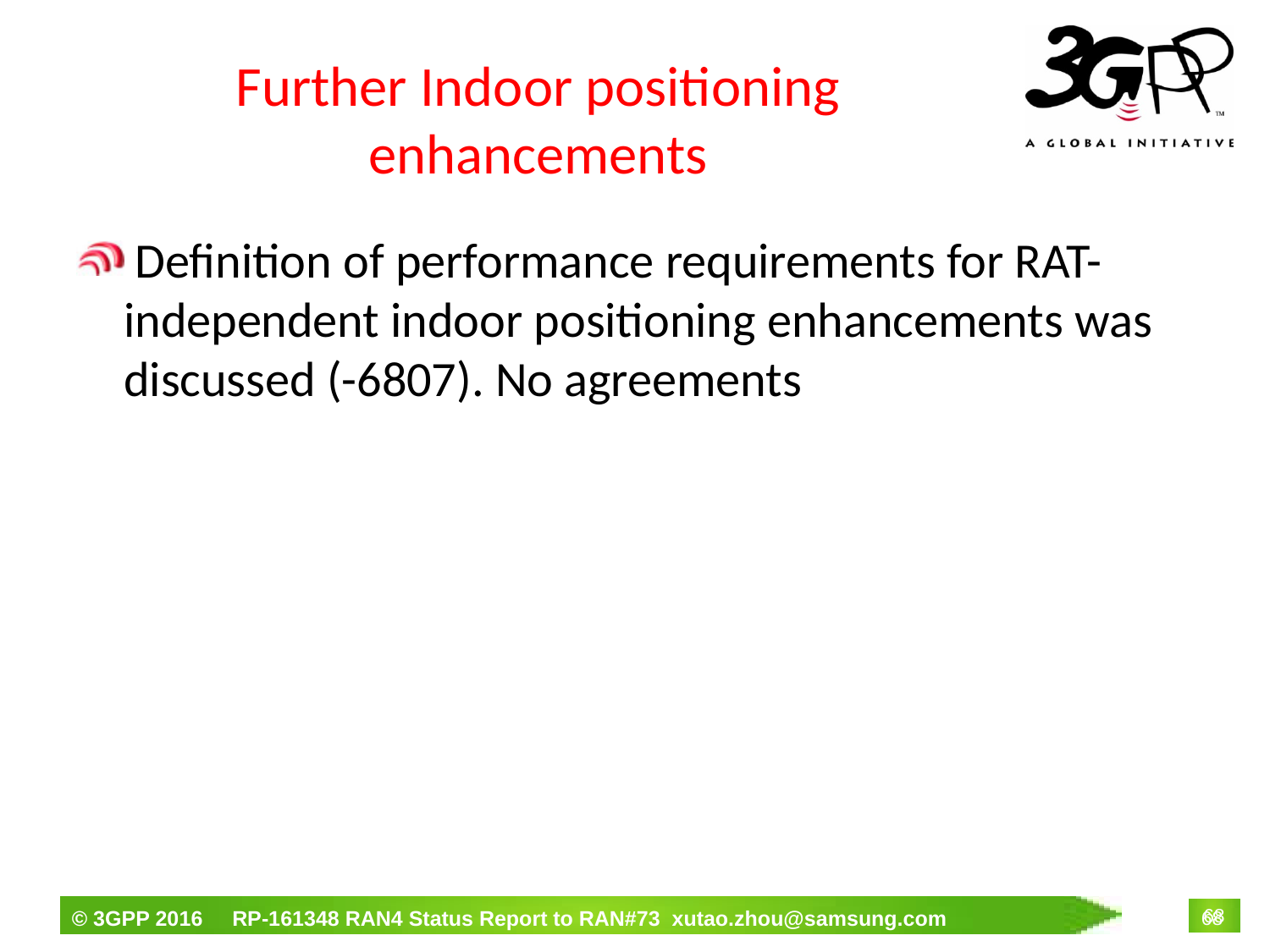

# Further Indoor positioning enhancements
 Definition of performance requirements for RAT-independent indoor positioning enhancements was discussed (-6807). No agreements

68